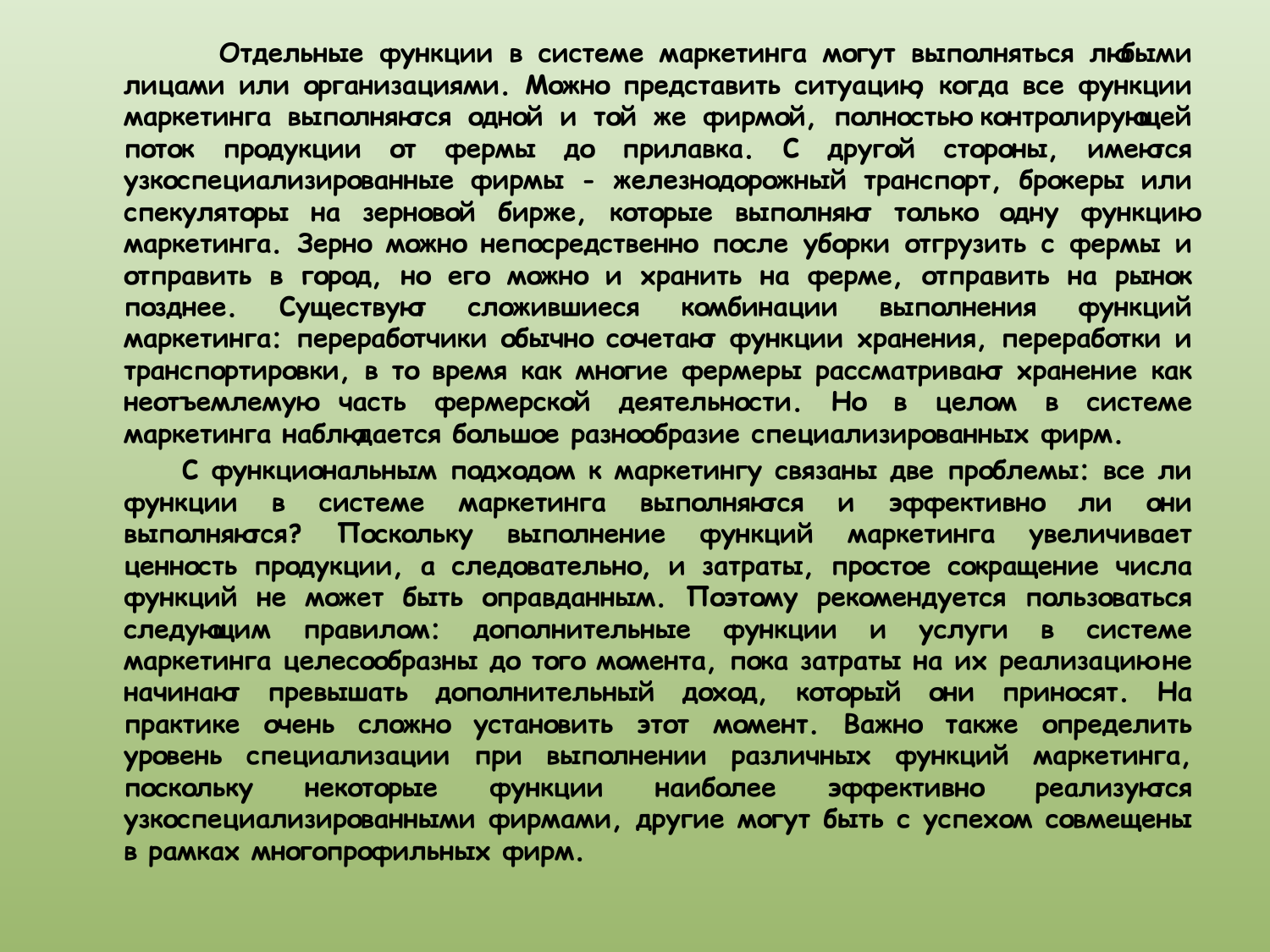

Отдельные функции в системе маркетинга могут выполняться любыми лицами или организациями. Можно представить ситуацию, когда все функции маркетинга выполняются одной и той же фирмой, полностью контролирующей поток продукции от фермы до прилавка. С другой стороны, имеются узкоспециализированные фирмы - железнодорожный транспорт, брокеры или спекуляторы на зерновой бирже, которые выполняют только одну функцию маркетинга. Зерно можно непосредственно после уборки отгрузить с фермы и отправить в город, но его можно и хранить на ферме, отправить на рынок позднее. Существуют сложившиеся комбинации выполнения функций маркетинга: переработчики обычно сочетают функции хранения, переработки и транспортировки, в то время как многие фермеры рассматривают хранение как неотъемлемую часть фермерской деятельности. Но в целом в системе маркетинга наблюдается большое разнообразие специализированных фирм.
        С функциональным подходом к маркетингу связаны две проблемы: все ли функции в системе маркетинга выполняются и эффективно ли они выполняются? Поскольку выполнение функций маркетинга увеличивает ценность продукции, а следовательно, и затраты, простое сокращение числа функций не может быть оправданным. Поэтому рекомендуется пользоваться следующим правилом: дополнительные функции и услуги в системе маркетинга целесообразны до того момента, пока затраты на их реализацию не начинают превышать дополнительный доход, который они приносят. На практике очень сложно установить этот момент. Важно также определить уровень специализации при выполнении различных функций маркетинга, поскольку некоторые функции наиболее эффективно реализуются узкоспециализированными фирмами, другие могут быть с успехом совмещены в рамках многопрофильных фирм.